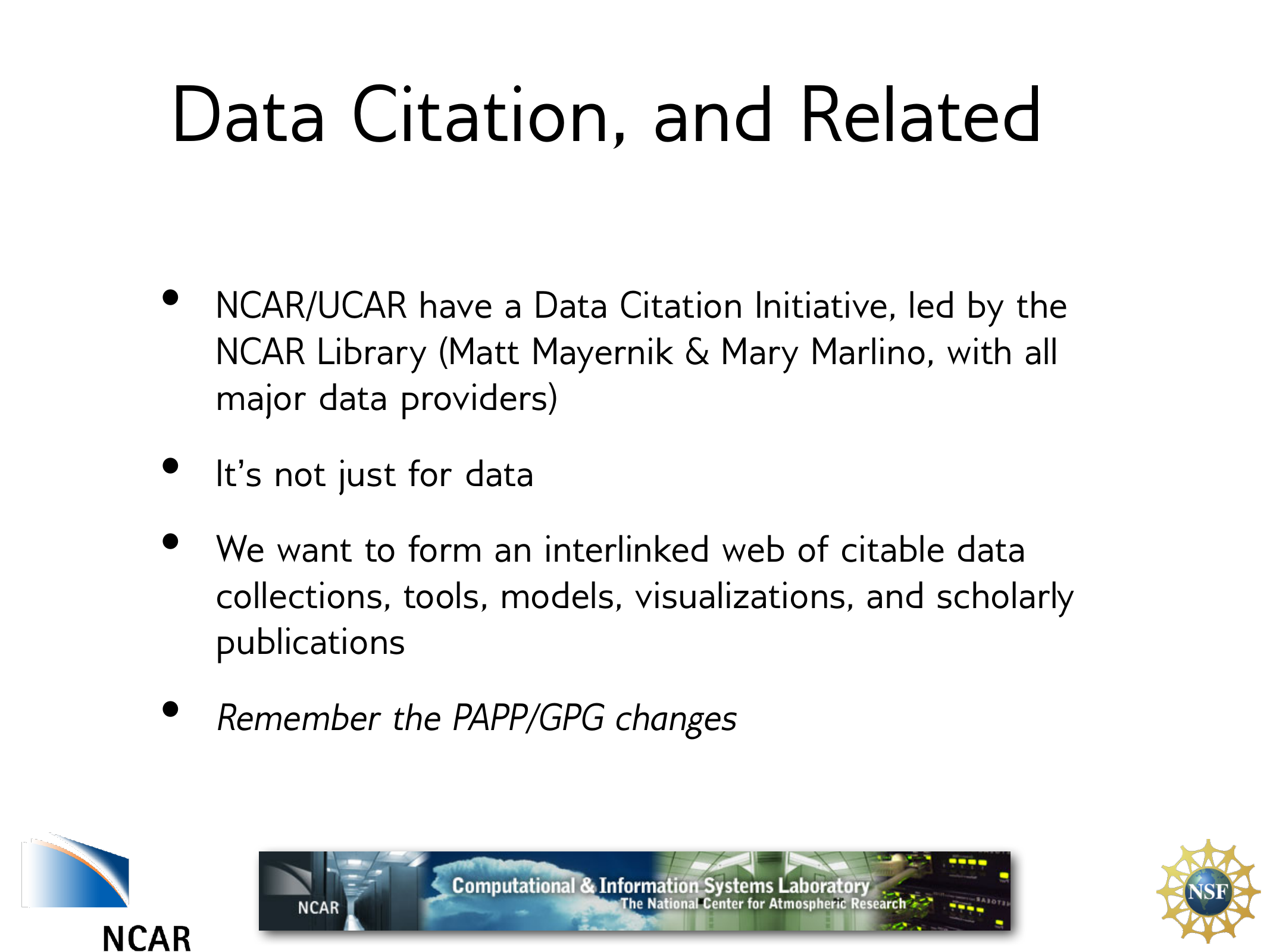

# Data Citation, and Related
NCAR/UCAR have a Data Citation Initiative, led by the NCAR Library (Matt Mayernik & Mary Marlino, with all major data providers)
It’s not just for data
We want to form an interlinked web of citable data collections, tools, models, visualizations, and scholarly publications
Remember the PAPP/GPG changes